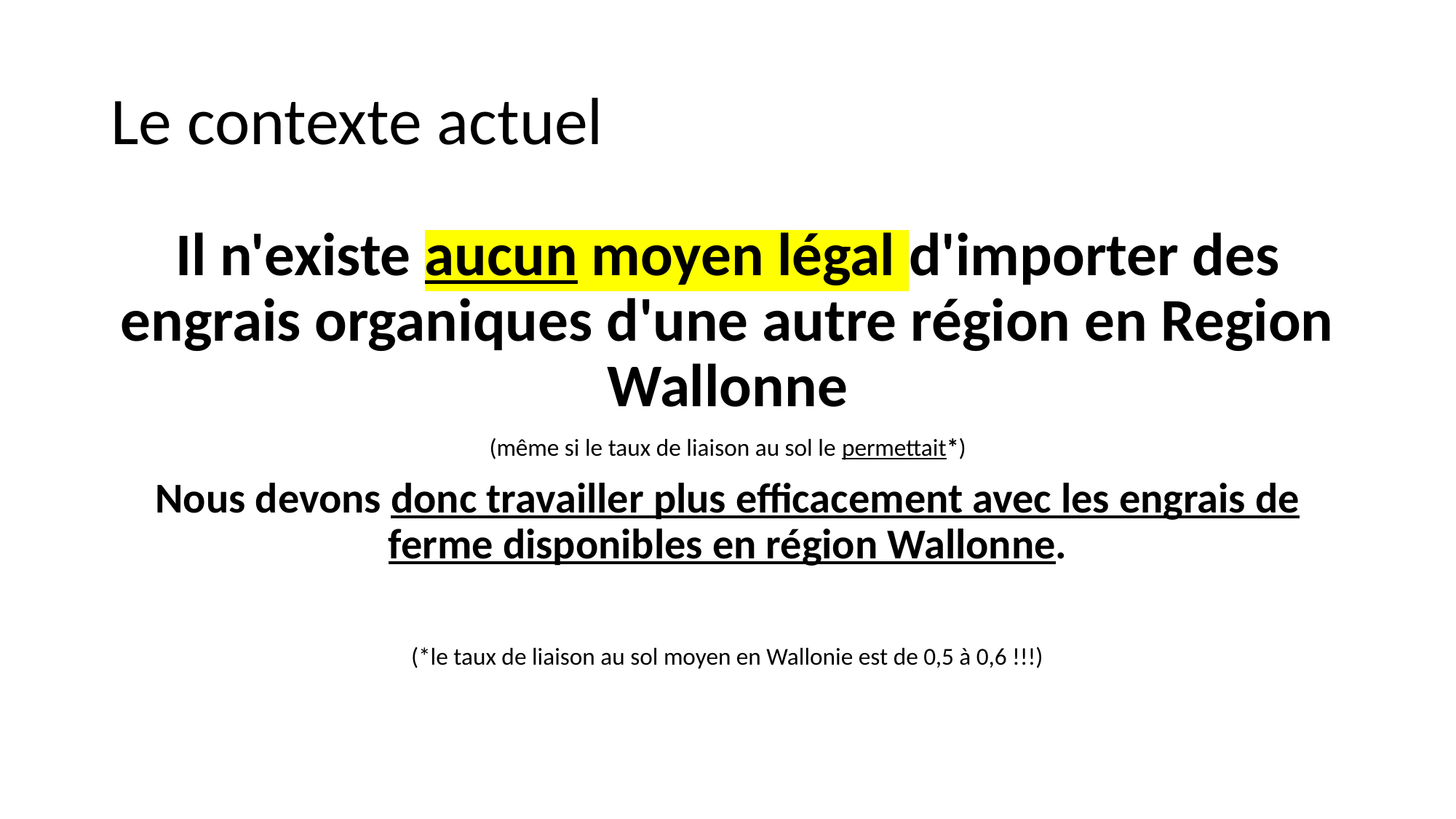

# Le contexte actuel
Il n'existe aucun moyen légal d'importer des engrais organiques d'une autre région en Region Wallonne
(même si le taux de liaison au sol le permettait*)
Nous devons donc travailler plus efficacement avec les engrais de ferme disponibles en région Wallonne.

(*le taux de liaison au sol moyen en Wallonie est de 0,5 à 0,6 !!!)